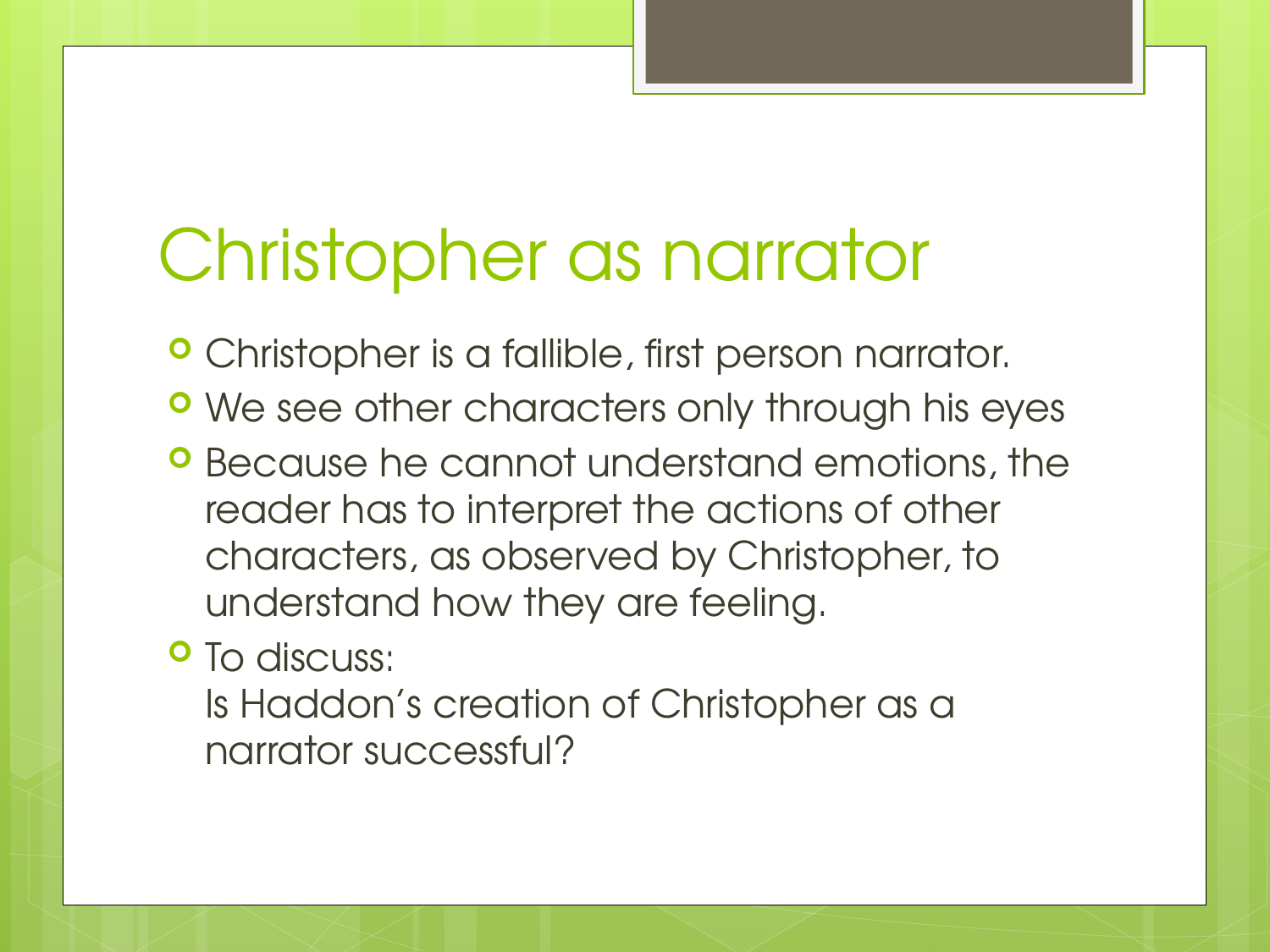

# Christopher as narrator
Christopher is a fallible, first person narrator.
We see other characters only through his eyes
Because he cannot understand emotions, the reader has to interpret the actions of other characters, as observed by Christopher, to understand how they are feeling.
To discuss:
Is Haddon’s creation of Christopher as a narrator successful?